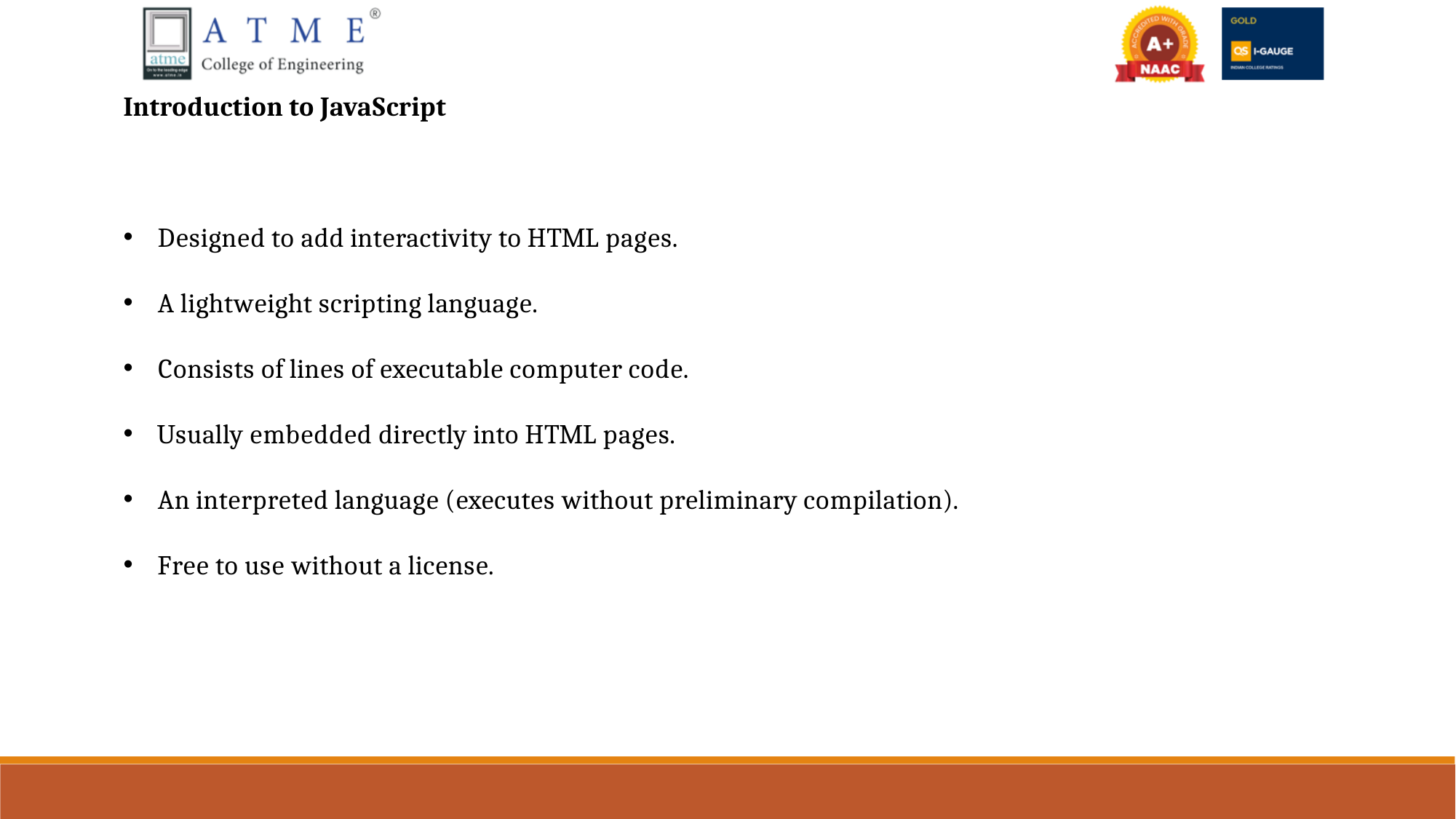

Introduction to JavaScript

Designed to add interactivity to HTML pages.
A lightweight scripting language.
Consists of lines of executable computer code.
Usually embedded directly into HTML pages.
An interpreted language (executes without preliminary compilation).
Free to use without a license.